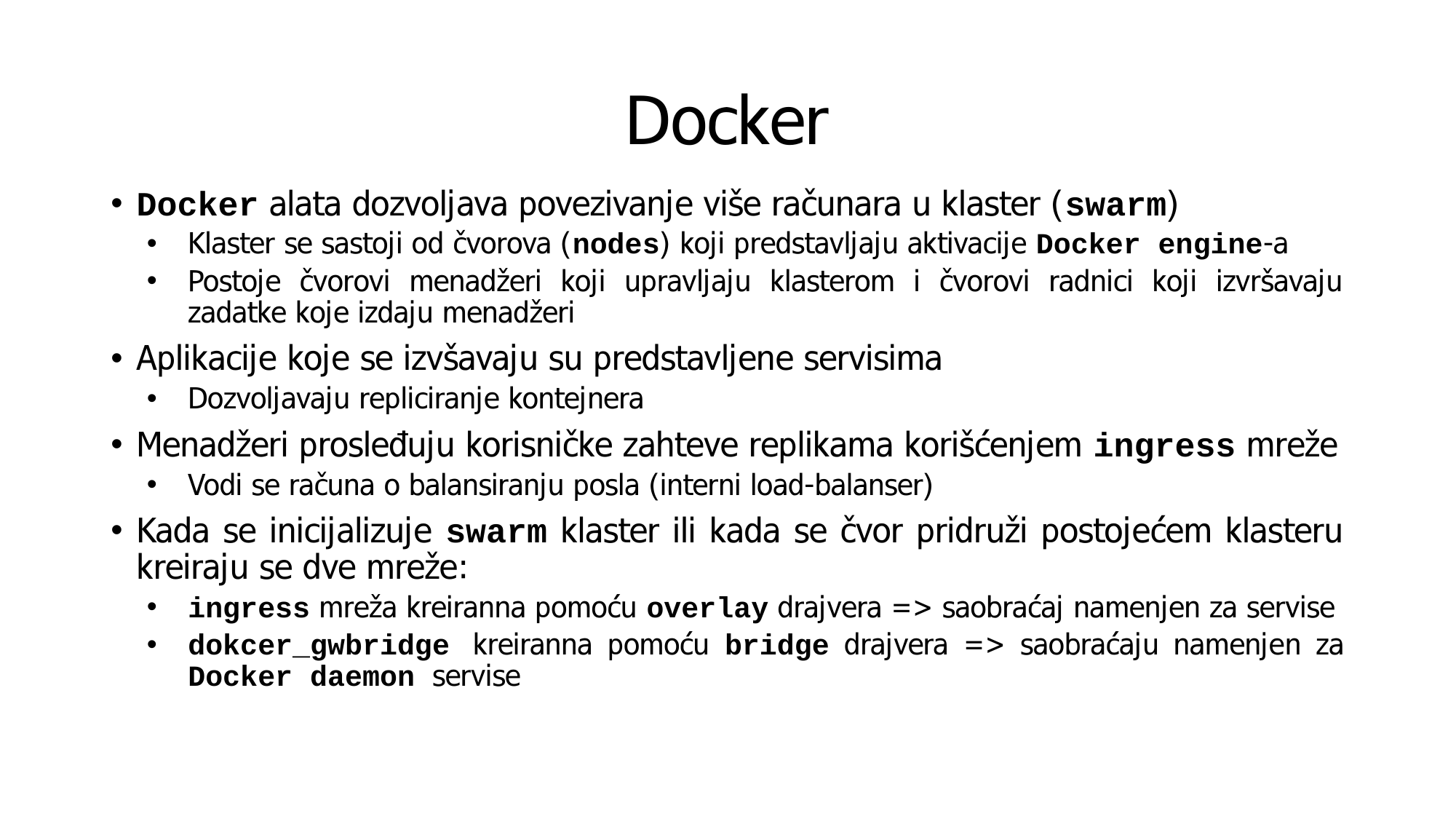

# Docker
Docker alata dozvoljava povezivanje više računara u klaster (swarm)
Klaster se sastoji od čvorova (nodes) koji predstavljaju aktivacije Docker engine-a
Postoje čvorovi menadžeri koji upravljaju klasterom i čvorovi radnici koji izvršavaju zadatke koje izdaju menadžeri
Aplikacije koje se izvšavaju su predstavljene servisima
Dozvoljavaju repliciranje kontejnera
Menadžeri prosleđuju korisničke zahteve replikama korišćenjem ingress mreže
Vodi se računa o balansiranju posla (interni load-balanser)
Kada se inicijalizuje swarm klaster ili kada se čvor pridruži postojećem klasteru kreiraju se dve mreže:
ingress mreža kreiranna pomoću overlay drajvera => saobraćaj namenjen za servise
dokcer_gwbridge kreiranna pomoću bridge drajvera => saobraćaju namenjen za Docker daemon servise